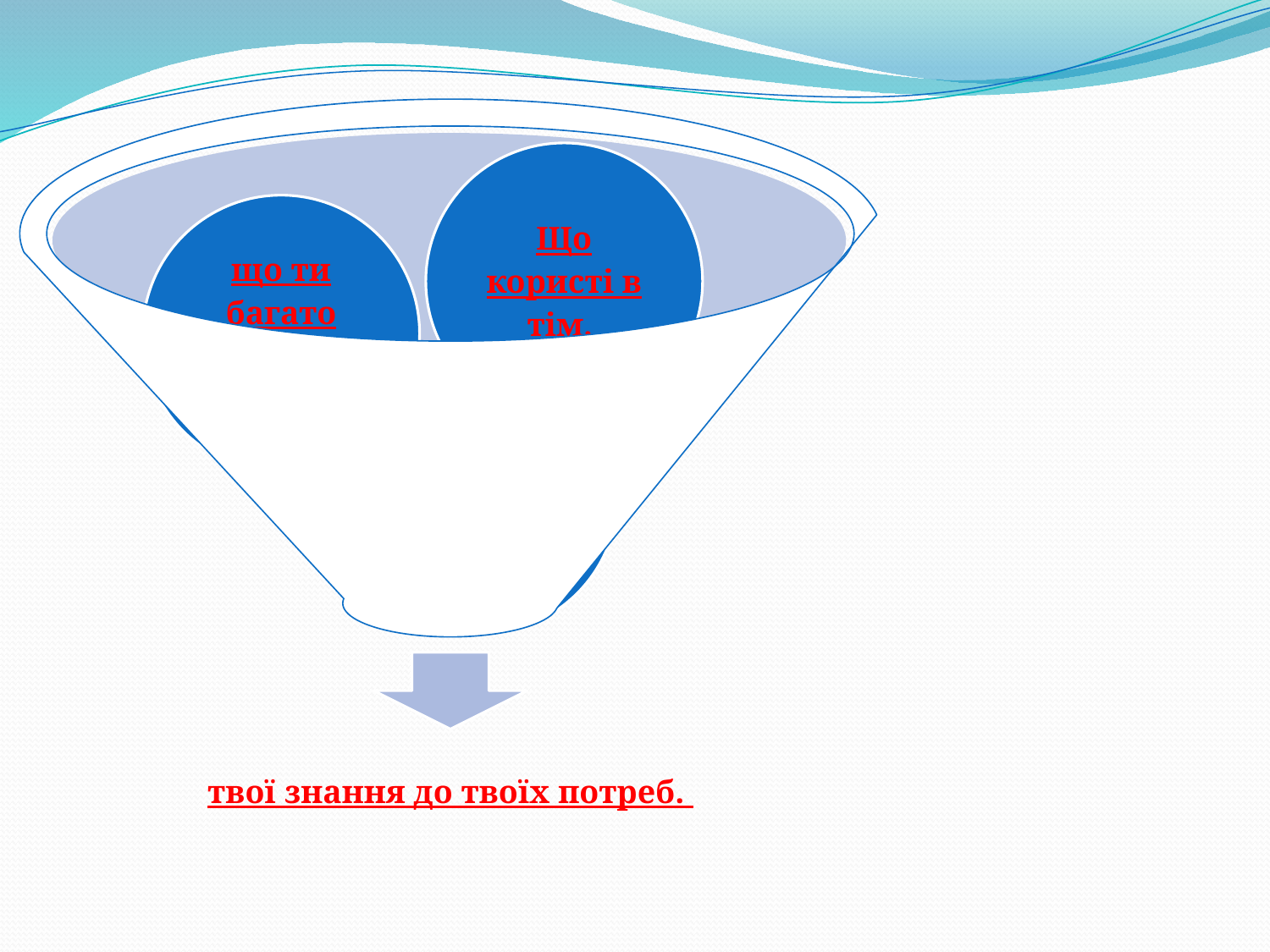

Що користі в тім,
що ти багато чого знав,
раз ти не вмів застосовувати
твої знання до твоїх потреб.